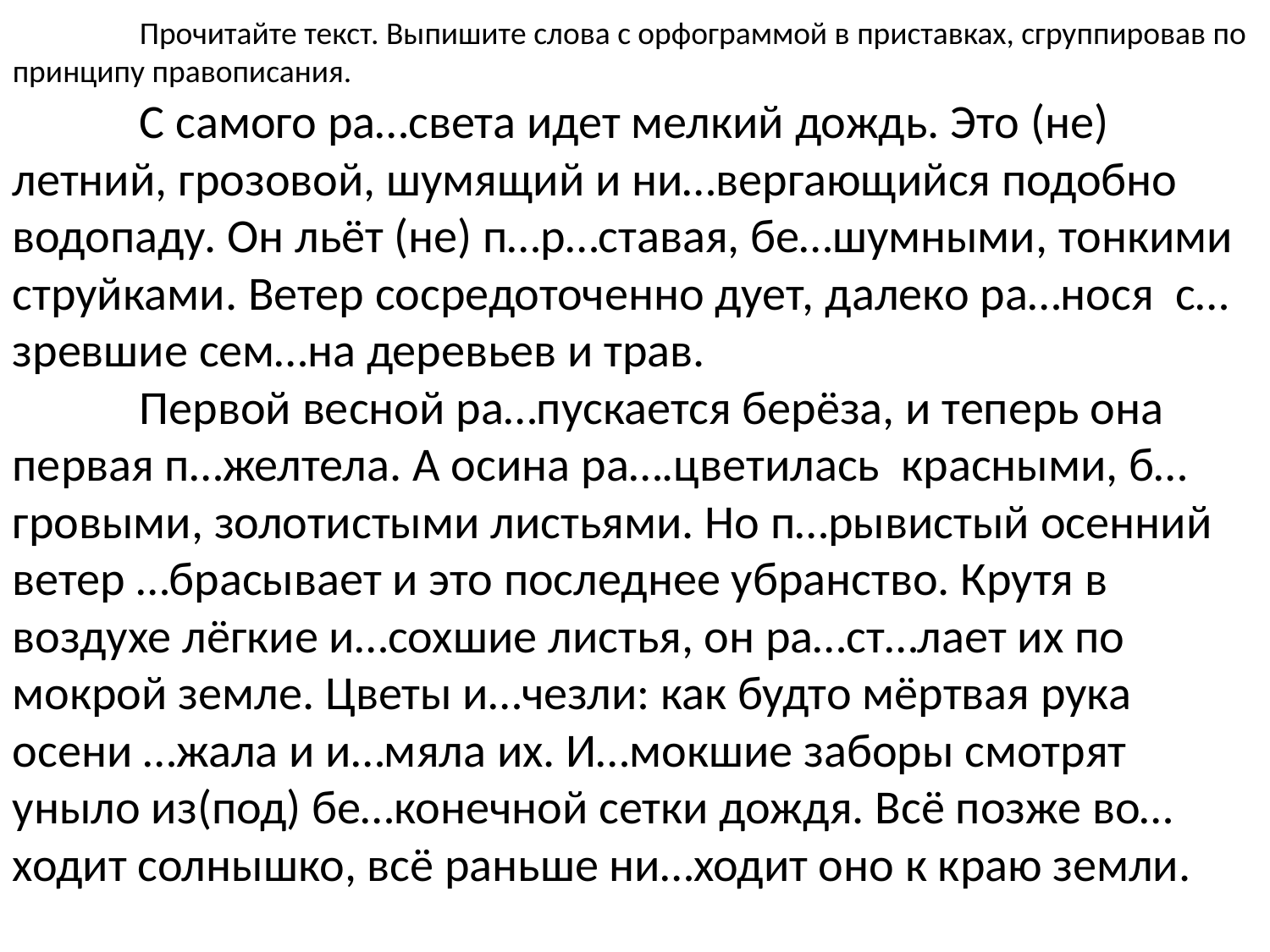

Прочитайте текст. Выпишите слова с орфограммой в приставках, сгруппировав по принципу правописания.
	С самого ра…света идет мелкий дождь. Это (не) летний, грозовой, шумящий и ни…вергающийся подобно водопаду. Он льёт (не) п…р…ставая, бе…шумными, тонкими струйками. Ветер сосредоточенно дует, далеко ра…нося  с…зревшие сем…на деревьев и трав.
	Первой весной ра…пускается берёза, и теперь она первая п…желтела. А осина ра….цветилась  красными, б…гровыми, золотистыми листьями. Но п…рывистый осенний ветер …брасывает и это последнее убранство. Крутя в воздухе лёгкие и…сохшие листья, он ра…ст…лает их по мокрой земле. Цветы и…чезли: как будто мёртвая рука осени …жала и и…мяла их. И…мокшие заборы смотрят уныло из(под) бе…конечной сетки дождя. Всё позже во…ходит солнышко, всё раньше ни…ходит оно к краю земли.